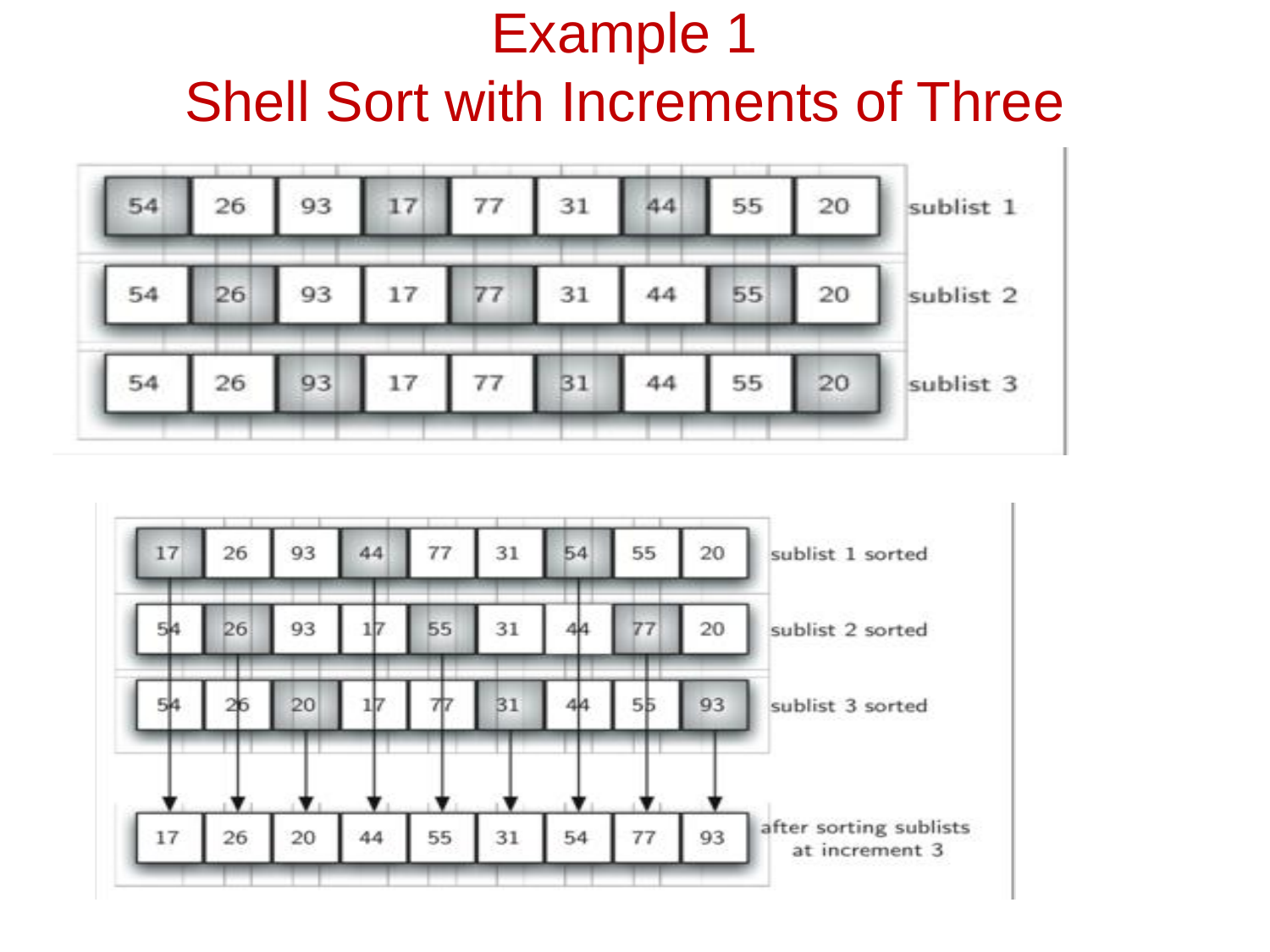

Example 1
Shell
Sort
with
Increments
of
Three